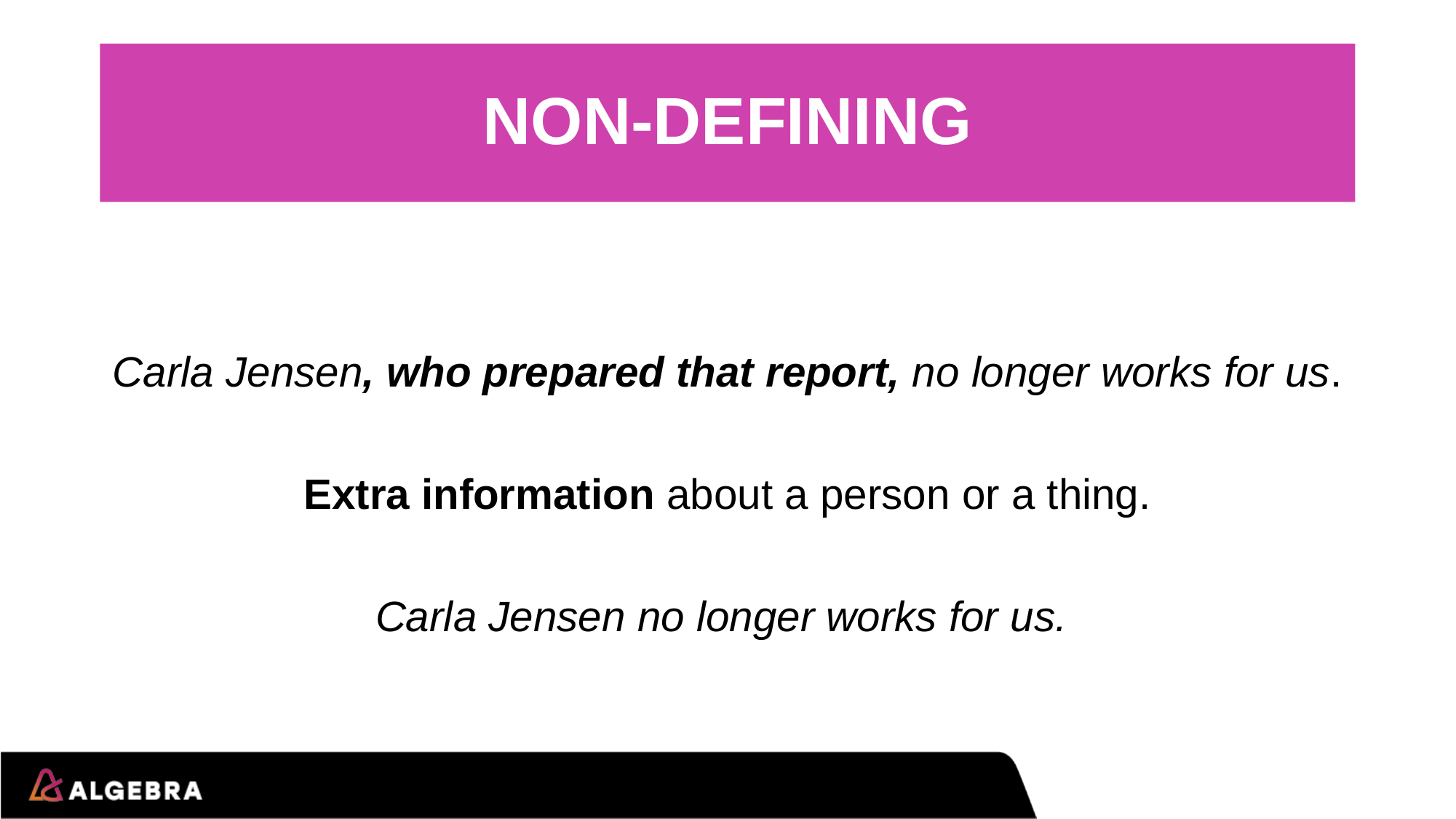

# NON-DEFINING

Carla Jensen, who prepared that report, no longer works for us.

Extra information about a person or a thing.

Carla Jensen no longer works for us.